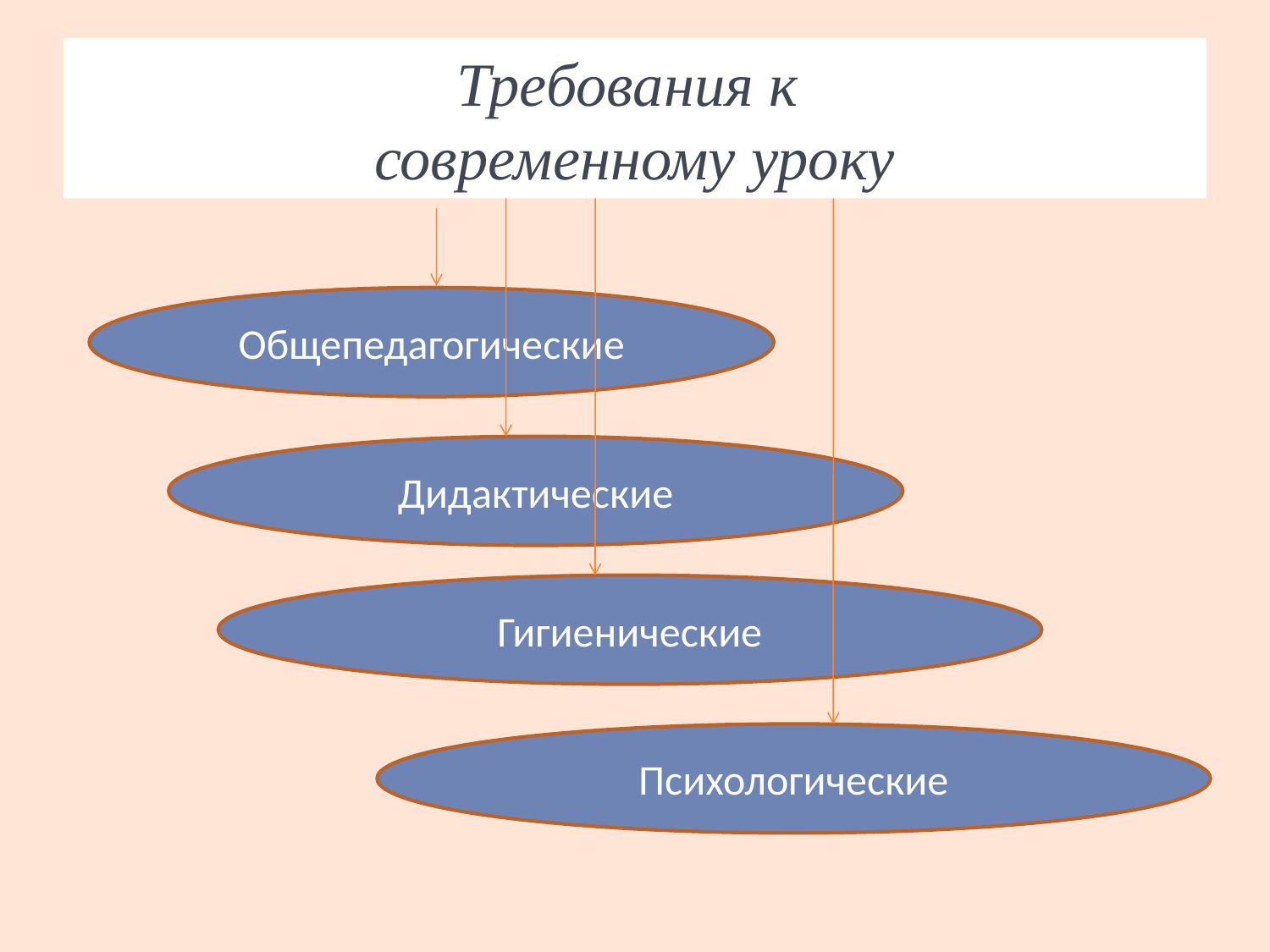

# Требования к современному уроку

Общепедагогические
Дидактические
Гигиенические
Психологические